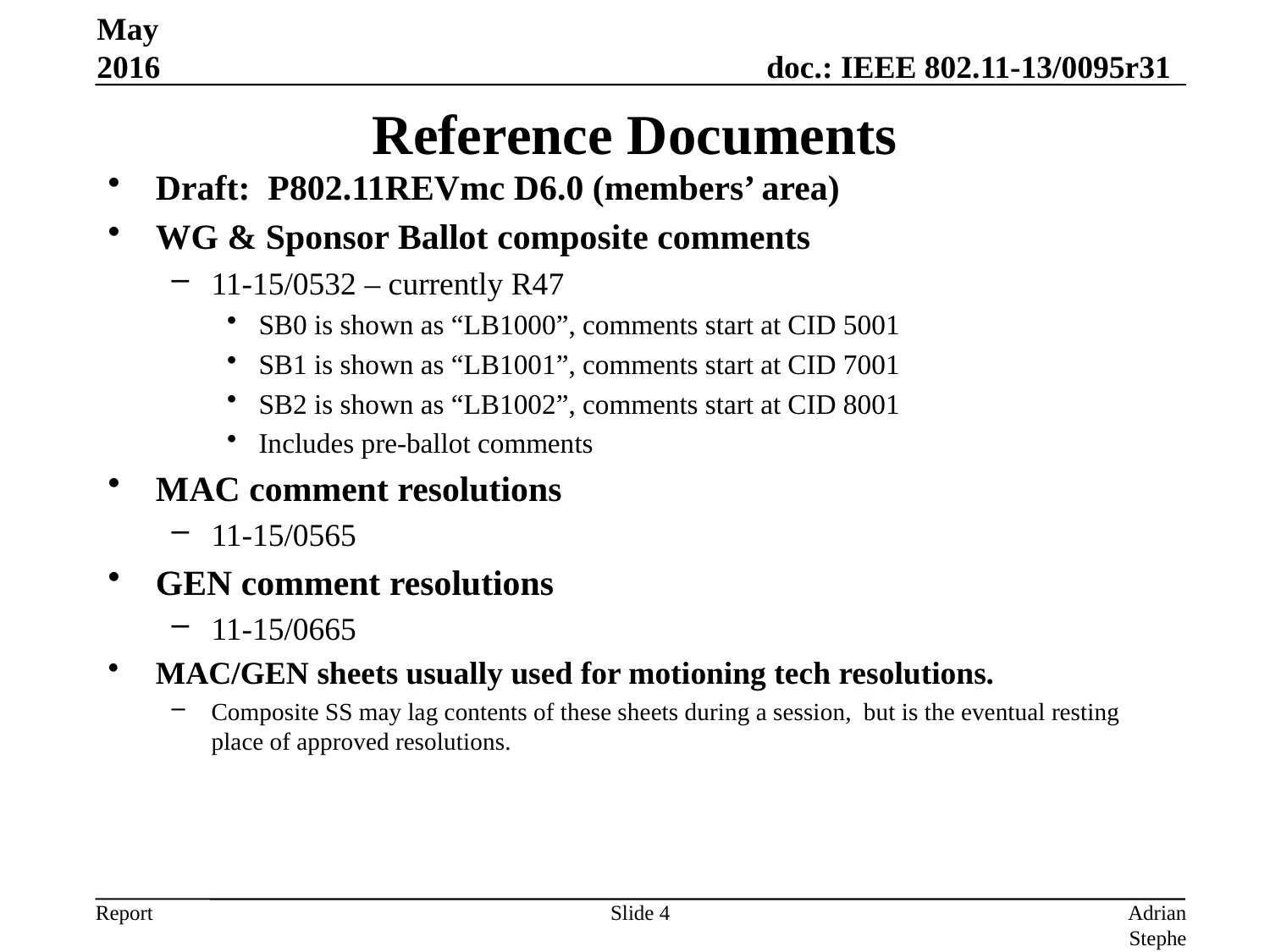

May 2016
# Reference Documents
Draft:  P802.11REVmc D6.0 (members’ area)
WG & Sponsor Ballot composite comments
11-15/0532 – currently R47
SB0 is shown as “LB1000”, comments start at CID 5001
SB1 is shown as “LB1001”, comments start at CID 7001
SB2 is shown as “LB1002”, comments start at CID 8001
Includes pre-ballot comments
MAC comment resolutions
11-15/0565
GEN comment resolutions
11-15/0665
MAC/GEN sheets usually used for motioning tech resolutions.
Composite SS may lag contents of these sheets during a session,  but is the eventual resting place of approved resolutions.
Slide 4
Adrian Stephens, Intel Corporation